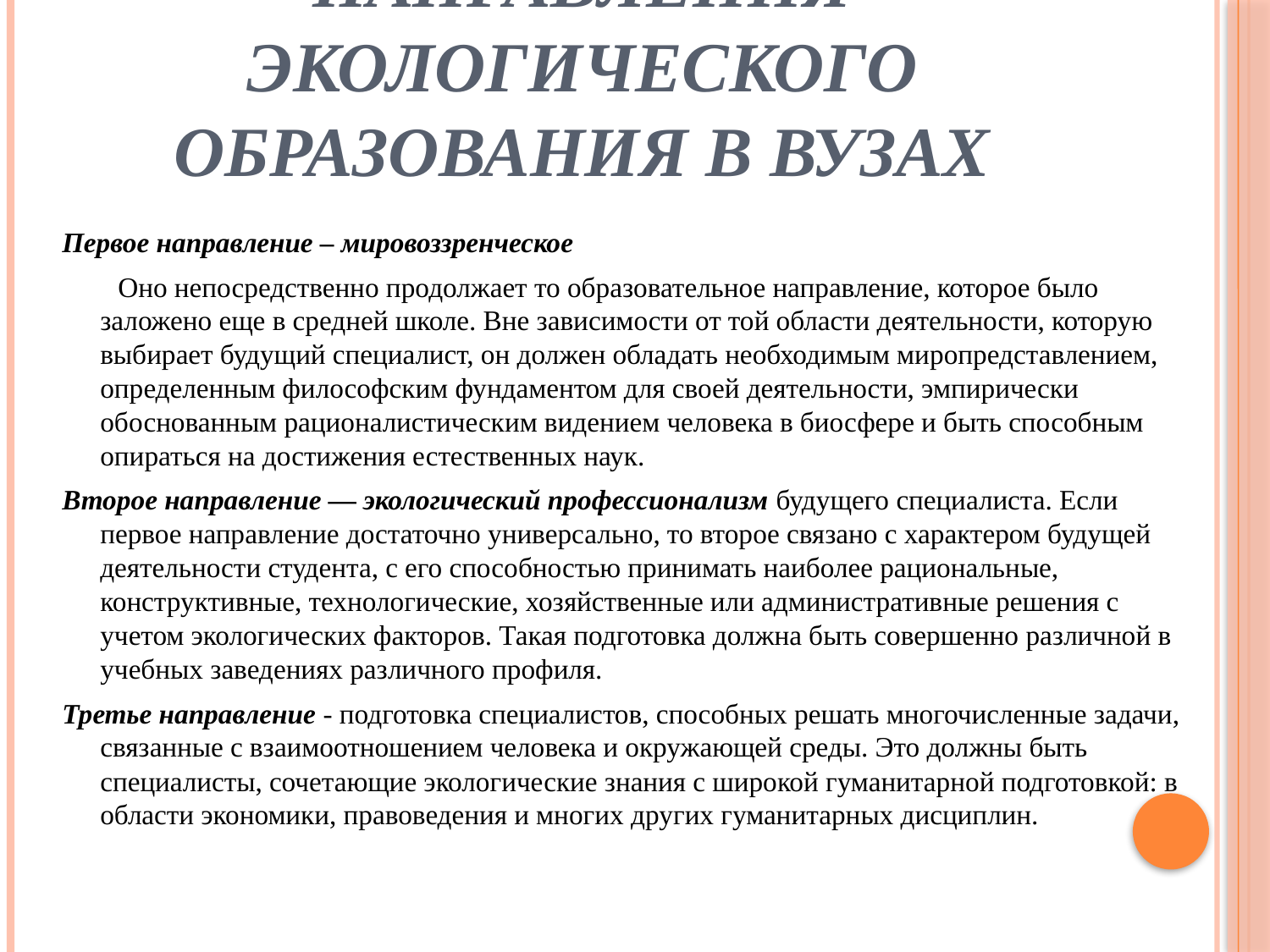

# Направления экологического образования в ВУЗах
Первое направление – мировоззренческое
        Оно непосредственно продолжает то образовательное направление, которое было заложено еще в средней школе. Вне зависимости от той области деятельности, которую выбирает будущий специалист, он должен обладать необходимым миропредставлением, определенным философским фундаментом для своей деятельности, эмпирически обоснованным рационалистическим видением человека в биосфере и быть способным опираться на достижения естественных наук.
Второе направление — экологический профессионализм будущего специалиста. Если первое направление достаточно универсально, то второе связано с характером будущей деятельности студента, с его способностью принимать наиболее рациональные, конструктивные, технологические, хозяйственные или административные решения с учетом экологических факторов. Такая подготовка должна быть совершенно различной в учебных заведениях различного профиля.
Третье направление - подготовка специалистов, способных решать многочисленные задачи, связанные с взаимоотношением человека и окружающей среды. Это должны быть специалисты, сочетающие экологические знания с широкой гуманитарной подготовкой: в области экономики, правоведения и многих других гуманитарных дисциплин.